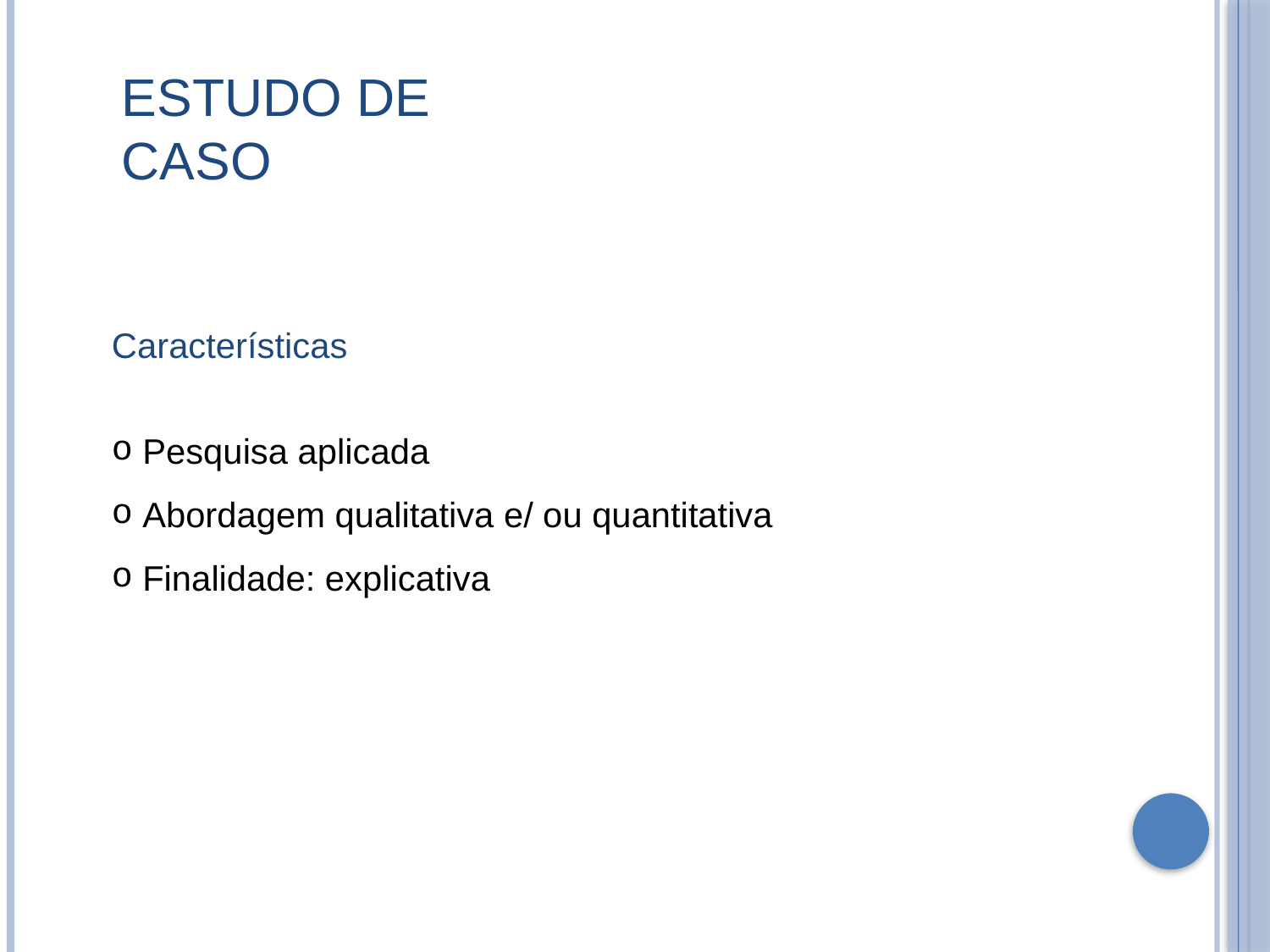

# Estudo De Caso
Características

 Pesquisa aplicada
 Abordagem qualitativa e/ ou quantitativa
 Finalidade: explicativa